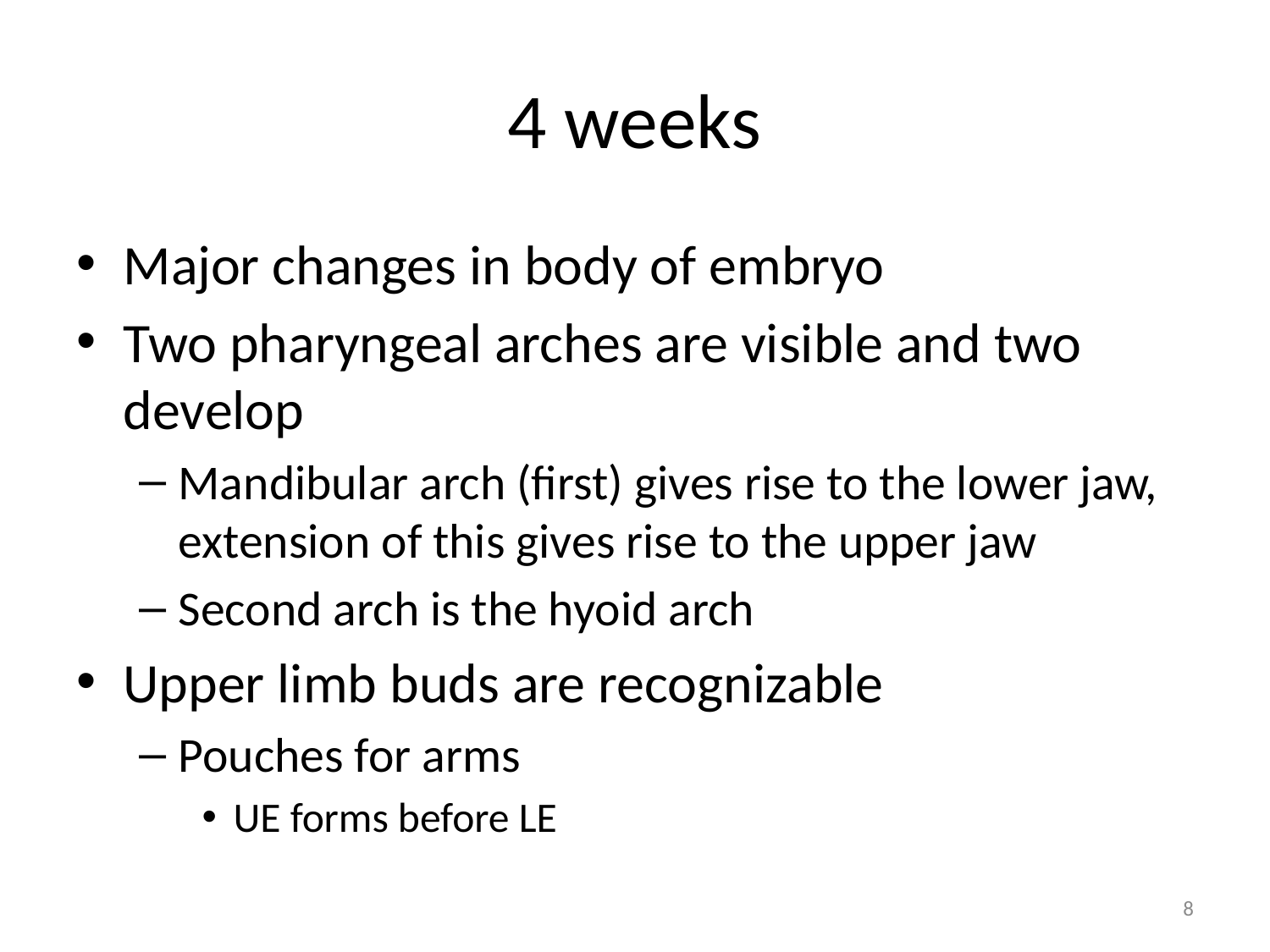

# 4 weeks
Major changes in body of embryo
Two pharyngeal arches are visible and two develop
Mandibular arch (first) gives rise to the lower jaw, extension of this gives rise to the upper jaw
Second arch is the hyoid arch
Upper limb buds are recognizable
Pouches for arms
UE forms before LE

8